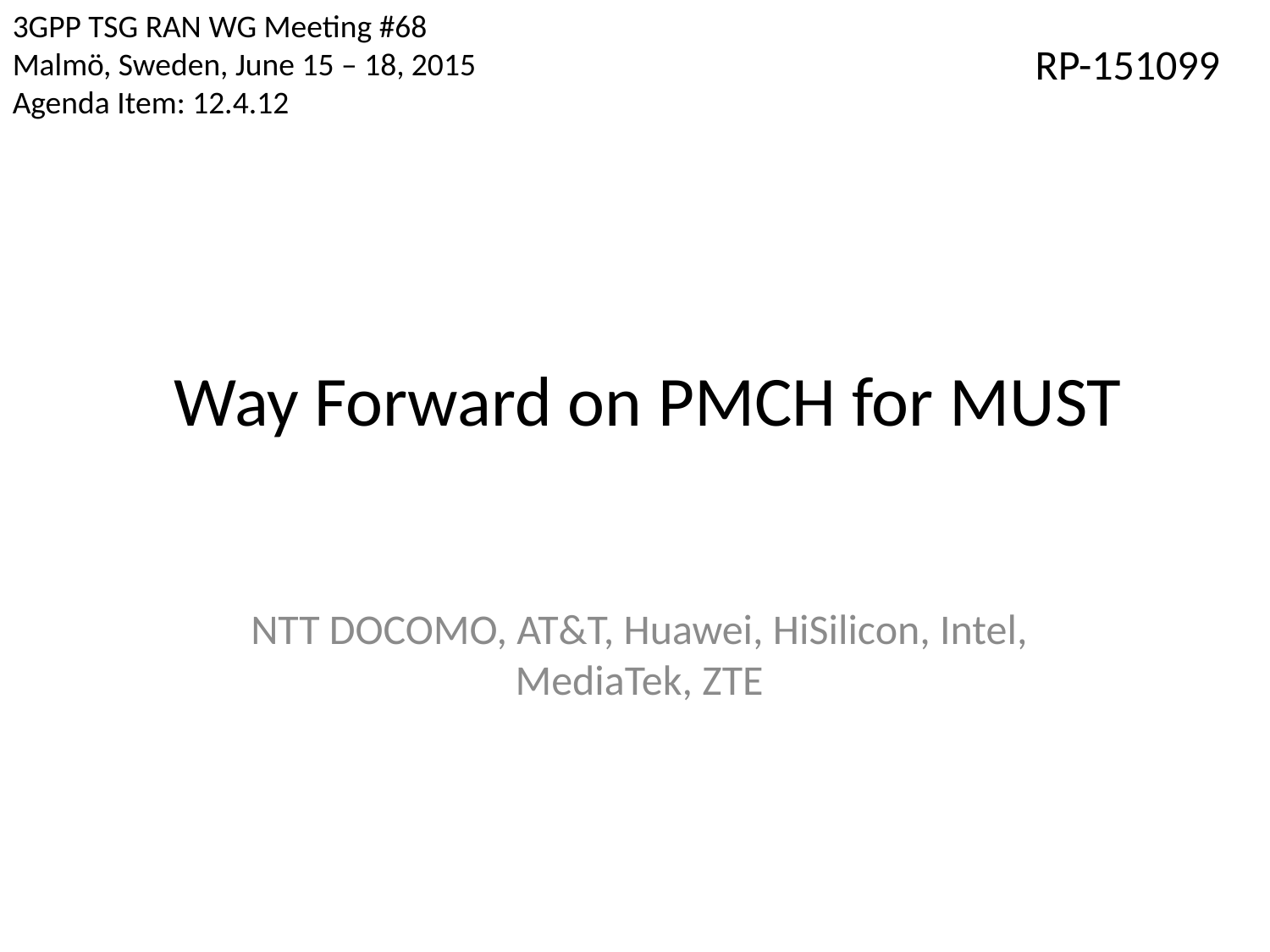

3GPP TSG RAN WG Meeting #68
Malmö, Sweden, June 15 – 18, 2015
Agenda Item: 12.4.12
RP-151099
# Way Forward on PMCH for MUST
NTT DOCOMO, AT&T, Huawei, HiSilicon, Intel, MediaTek, ZTE